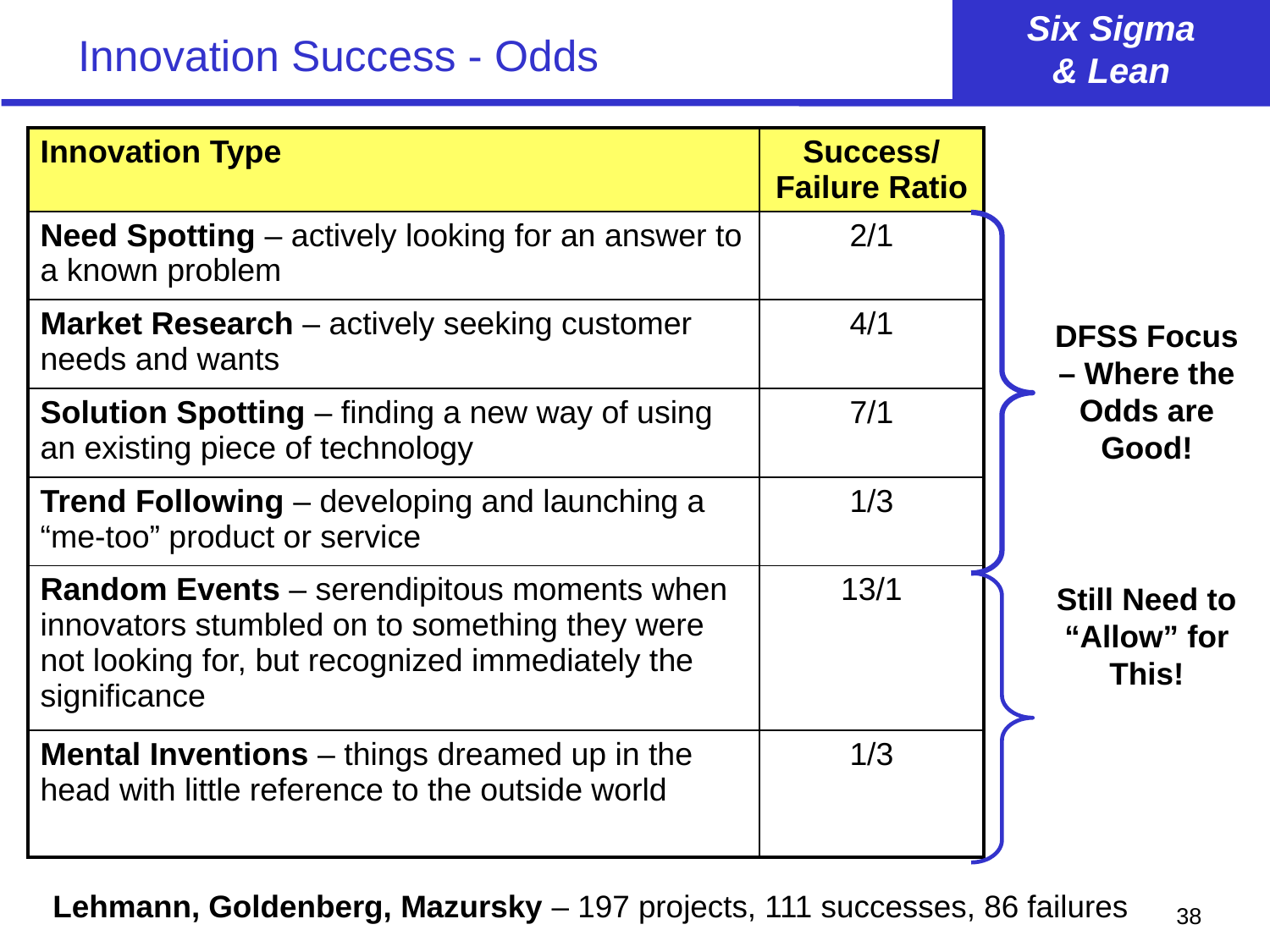

# Innovation Success - Odds
| Innovation Type | Success/ Failure Ratio |
| --- | --- |
| Need Spotting – actively looking for an answer to a known problem | 2/1 |
| Market Research – actively seeking customer needs and wants | 4/1 |
| Solution Spotting – finding a new way of using an existing piece of technology | 7/1 |
| Trend Following – developing and launching a “me-too” product or service | 1/3 |
| Random Events – serendipitous moments when innovators stumbled on to something they were not looking for, but recognized immediately the significance | 13/1 |
| Mental Inventions – things dreamed up in the head with little reference to the outside world | 1/3 |

DFSS Focus – Where the Odds are Good!

Still Need to “Allow” for This!
Lehmann, Goldenberg, Mazursky – 197 projects, 111 successes, 86 failures